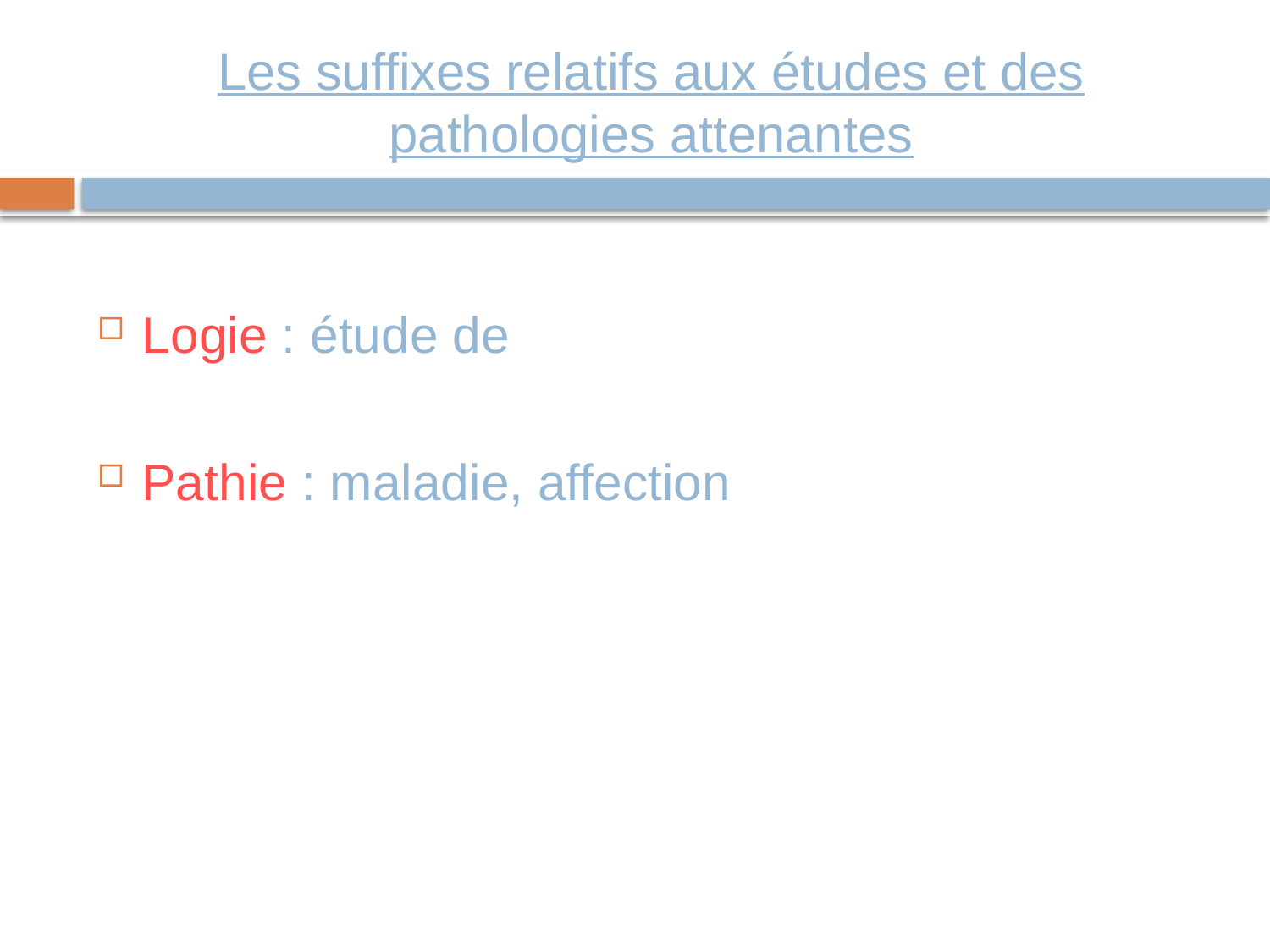

# Les suffixes relatifs aux études et des pathologies attenantes

Logie : étude de

Pathie : maladie, affection